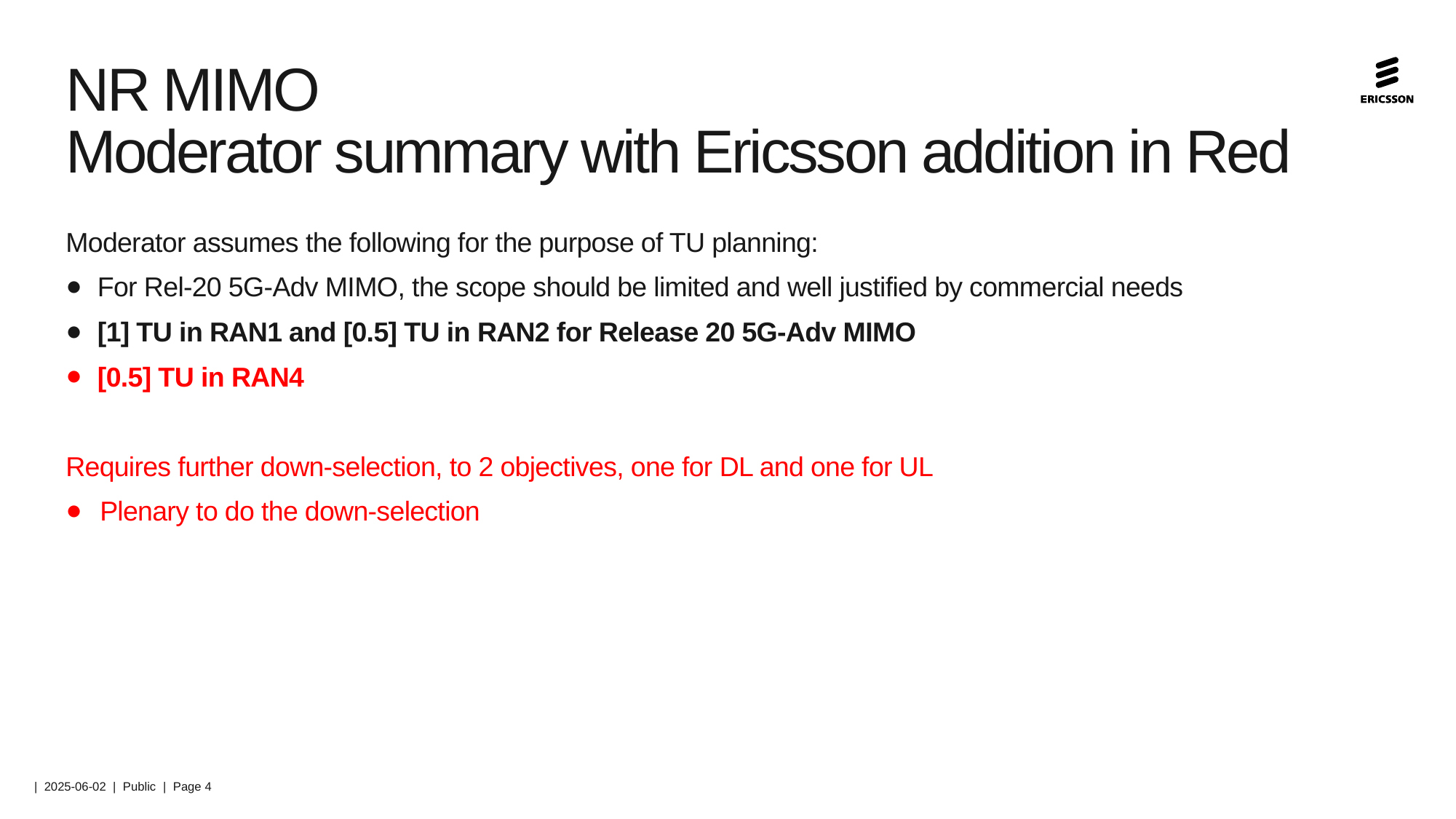

# NR MIMO Moderator summary with Ericsson addition in Red
Moderator assumes the following for the purpose of TU planning:
For Rel-20 5G-Adv MIMO, the scope should be limited and well justified by commercial needs
[1] TU in RAN1 and [0.5] TU in RAN2 for Release 20 5G-Adv MIMO
[0.5] TU in RAN4

Requires further down-selection, to 2 objectives, one for DL and one for UL
Plenary to do the down-selection